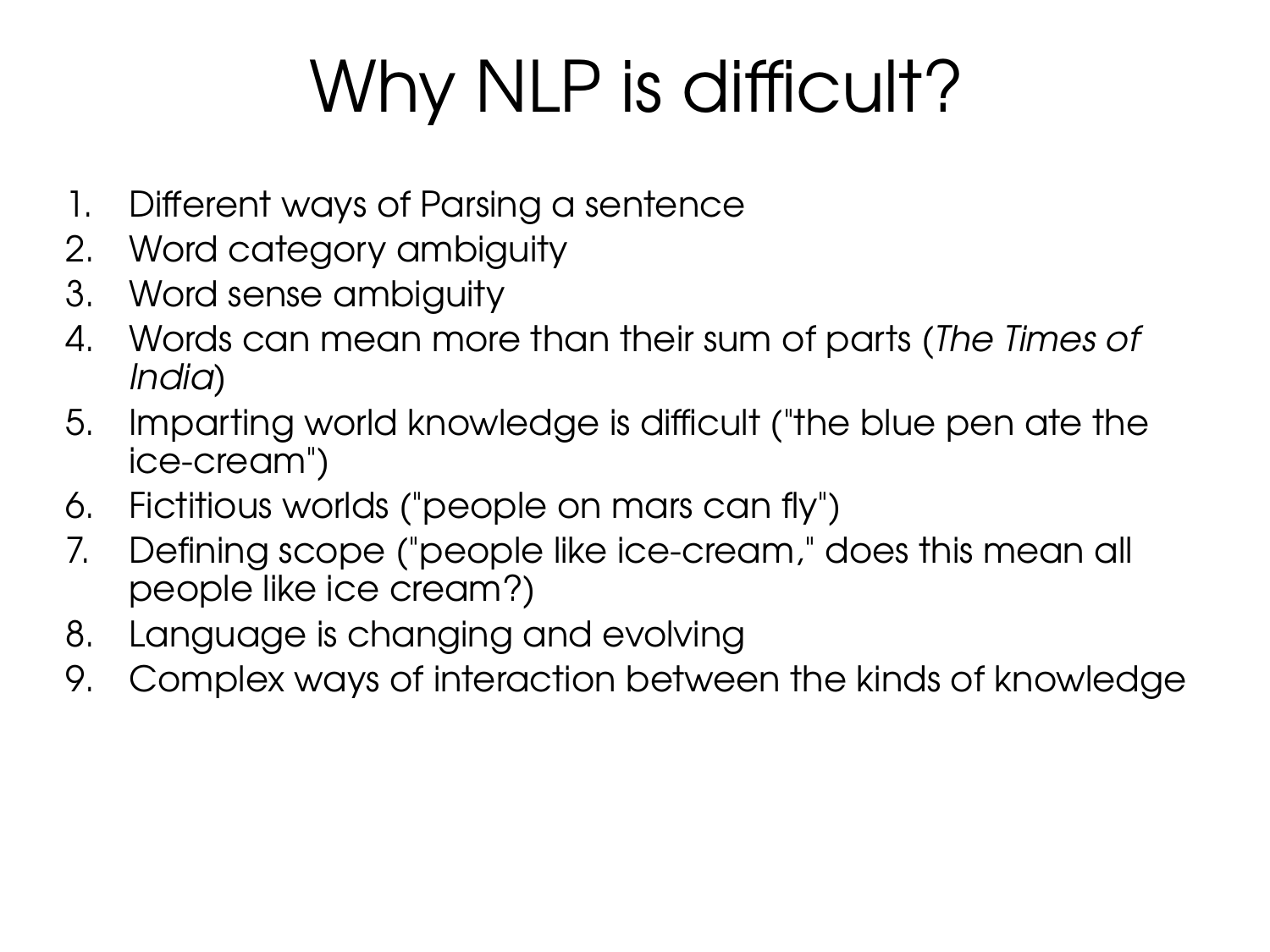

# Why NLP is difficult?
Different ways of Parsing a sentence
Word category ambiguity
Word sense ambiguity
Words can mean more than their sum of parts (The Times of India)
Imparting world knowledge is difficult ("the blue pen ate the ice-cream")
Fictitious worlds ("people on mars can fly")
Defining scope ("people like ice-cream," does this mean all people like ice cream?)
Language is changing and evolving
Complex ways of interaction between the kinds of knowledge